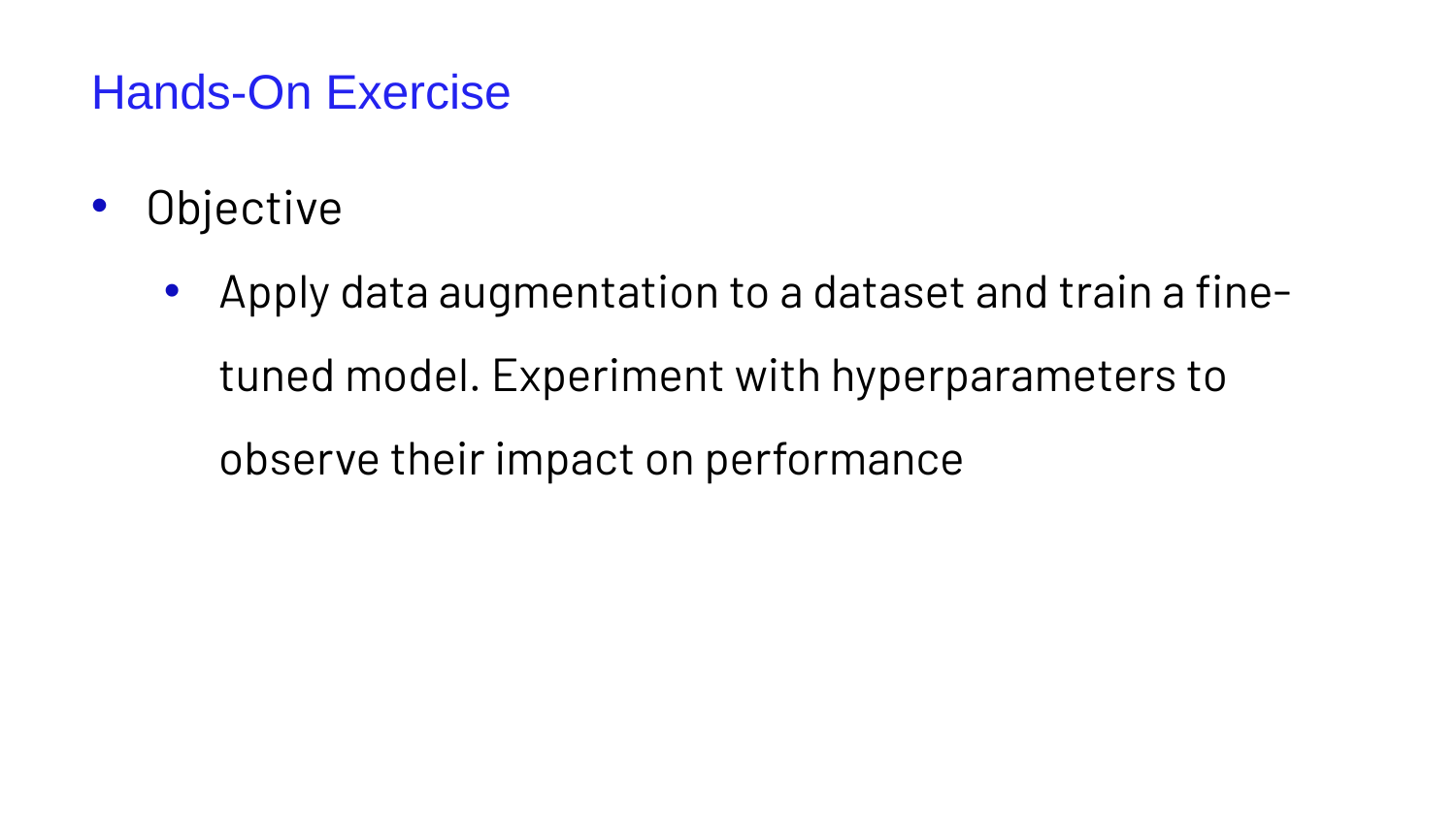

Hands-On Exercise
Objective
Apply data augmentation to a dataset and train a fine-tuned model. Experiment with hyperparameters to observe their impact on performance